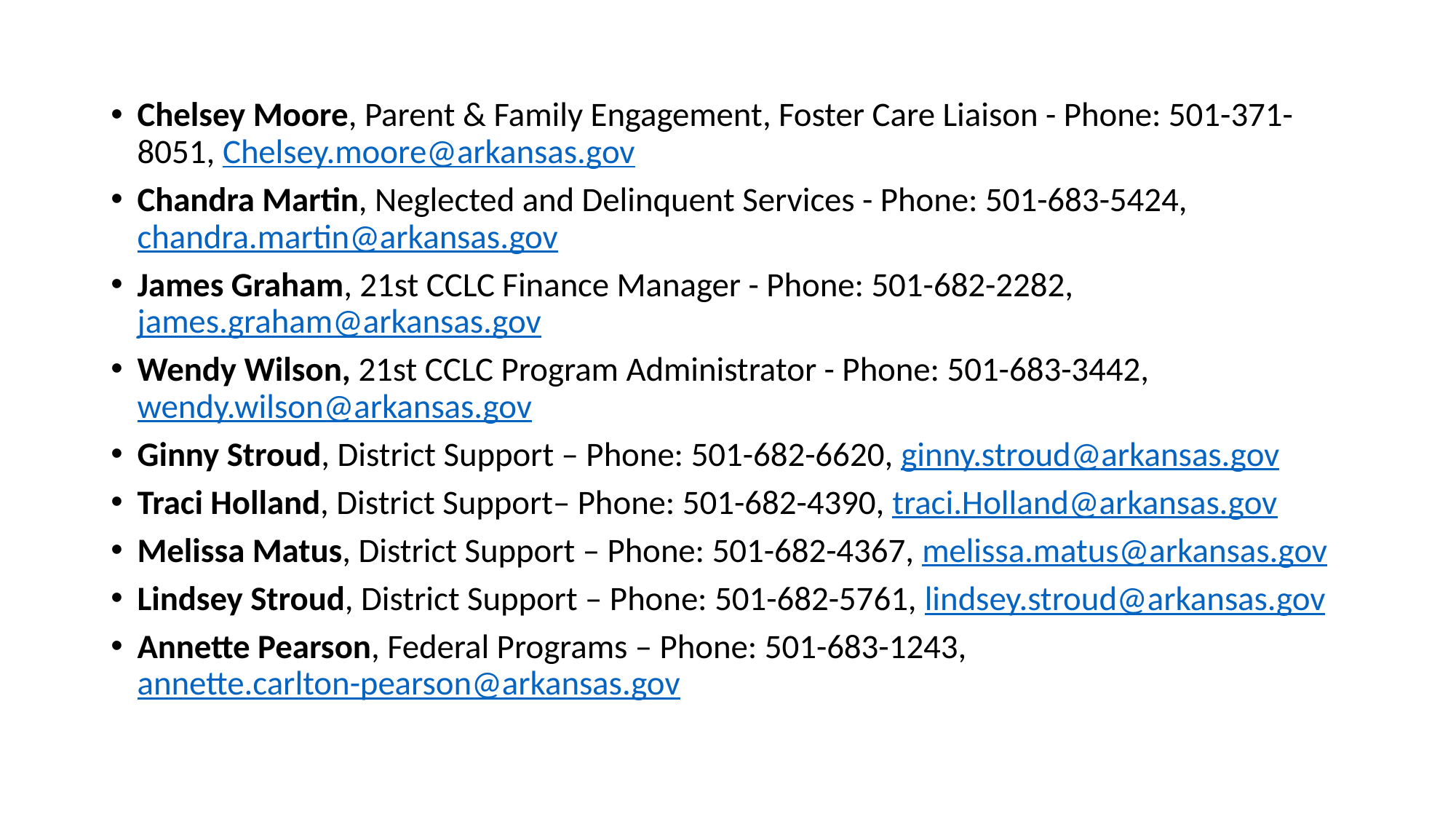

Chelsey Moore, Parent & Family Engagement, Foster Care Liaison - Phone: 501-371-8051, Chelsey.moore@arkansas.gov
Chandra Martin, Neglected and Delinquent Services - Phone: 501-683-5424, chandra.martin@arkansas.gov
James Graham, 21st CCLC Finance Manager - Phone: 501-682-2282, james.graham@arkansas.gov
Wendy Wilson, 21st CCLC Program Administrator - Phone: 501-683-3442, wendy.wilson@arkansas.gov
Ginny Stroud, District Support – Phone: 501-682-6620, ginny.stroud@arkansas.gov
Traci Holland, District Support– Phone: 501-682-4390, traci.Holland@arkansas.gov
Melissa Matus, District Support – Phone: 501-682-4367, melissa.matus@arkansas.gov
Lindsey Stroud, District Support – Phone: 501-682-5761, lindsey.stroud@arkansas.gov
Annette Pearson, Federal Programs – Phone: 501-683-1243, annette.carlton-pearson@arkansas.gov